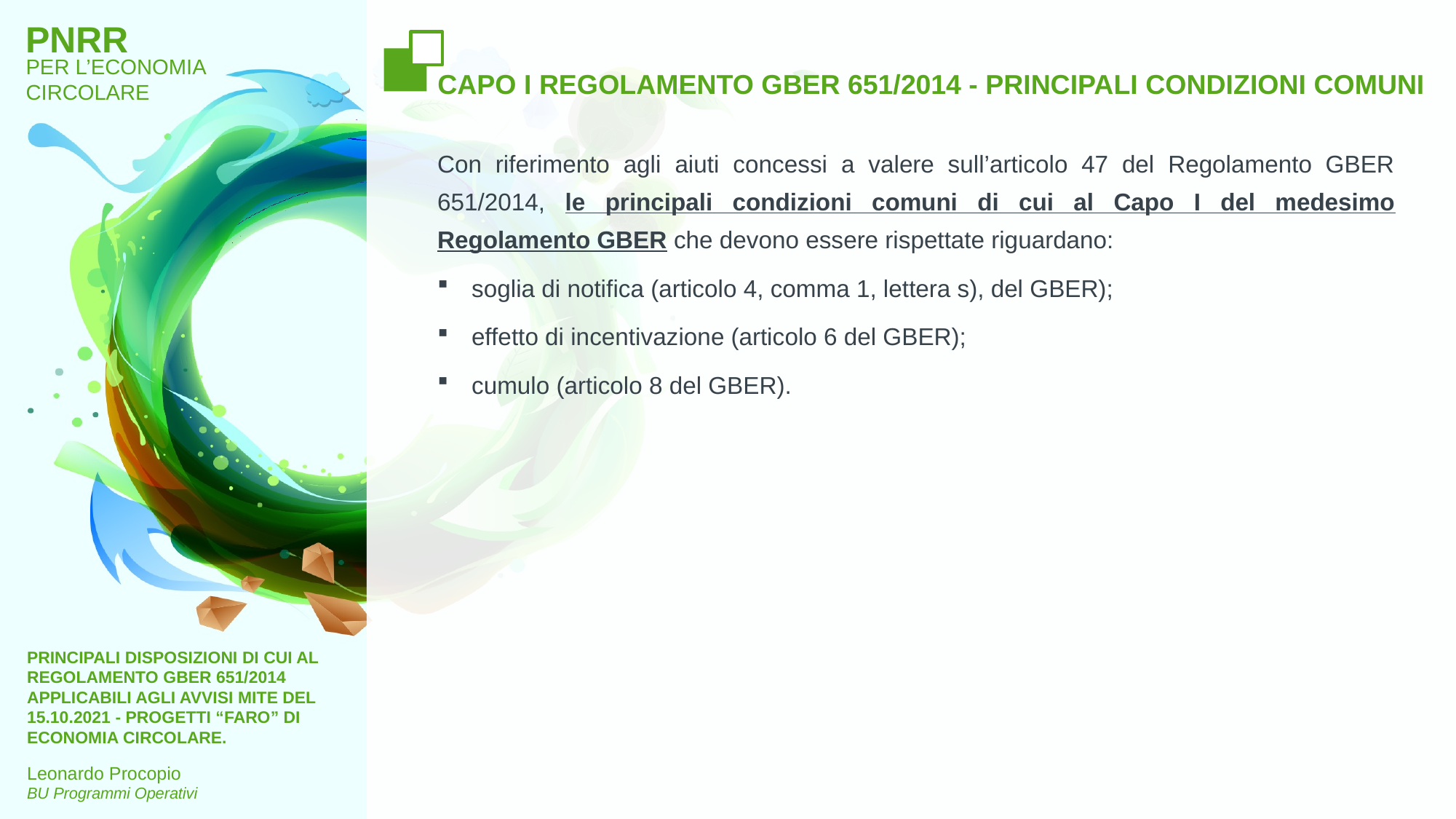

# CAPO I REGOLAMENTO GBER 651/2014 - PRINCIPALI CONDIZIONI COMUNI
Con riferimento agli aiuti concessi a valere sull’articolo 47 del Regolamento GBER 651/2014, le principali condizioni comuni di cui al Capo I del medesimo Regolamento GBER che devono essere rispettate riguardano:
soglia di notifica (articolo 4, comma 1, lettera s), del GBER);
effetto di incentivazione (articolo 6 del GBER);
cumulo (articolo 8 del GBER).